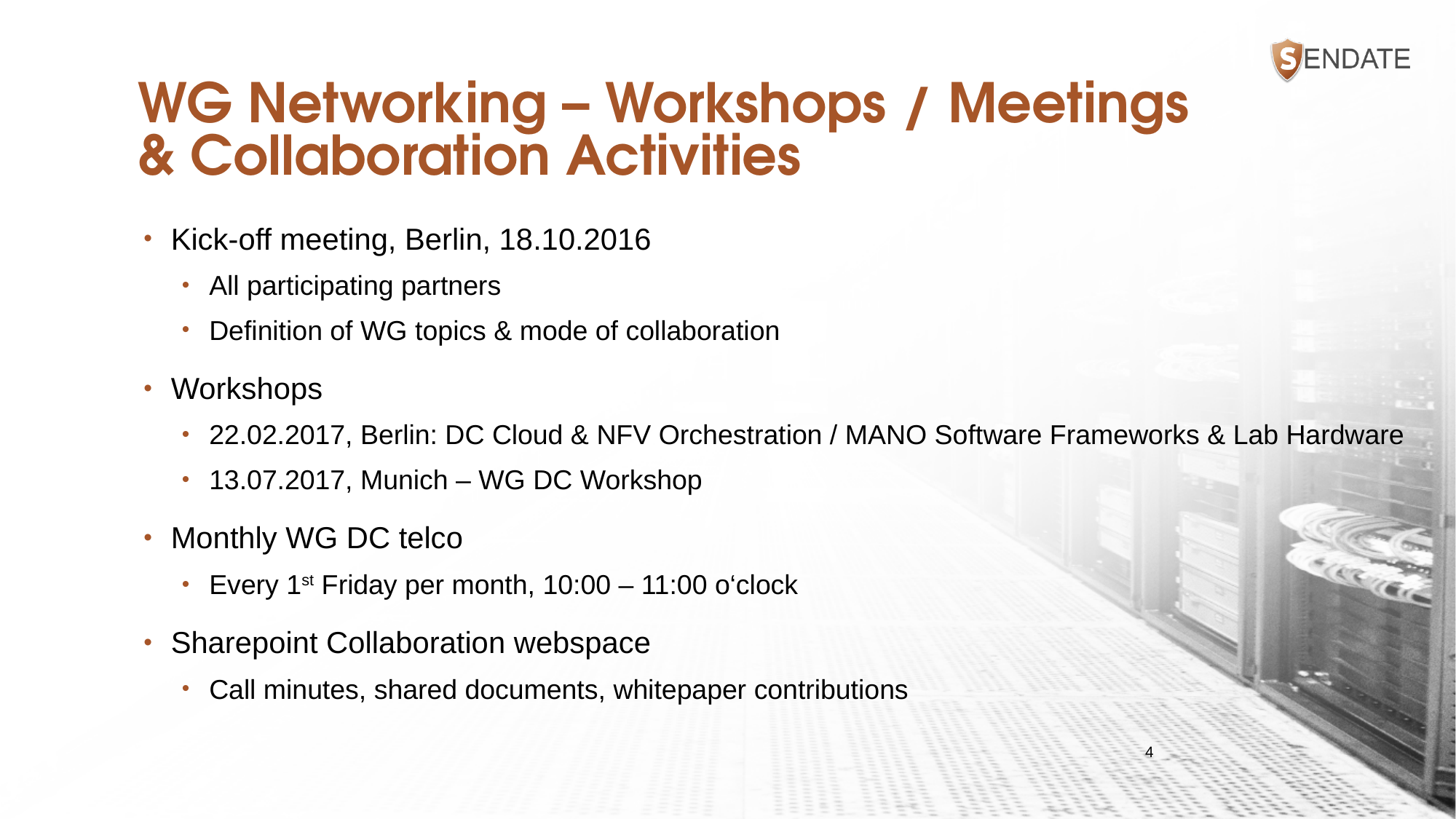

# WG Networking – Workshops / Meetings & Collaboration Activities
Kick-off meeting, Berlin, 18.10.2016
All participating partners
Definition of WG topics & mode of collaboration
Workshops
22.02.2017, Berlin: DC Cloud & NFV Orchestration / MANO Software Frameworks & Lab Hardware
13.07.2017, Munich – WG DC Workshop
Monthly WG DC telco
Every 1st Friday per month, 10:00 – 11:00 o‘clock
Sharepoint Collaboration webspace
Call minutes, shared documents, whitepaper contributions

4